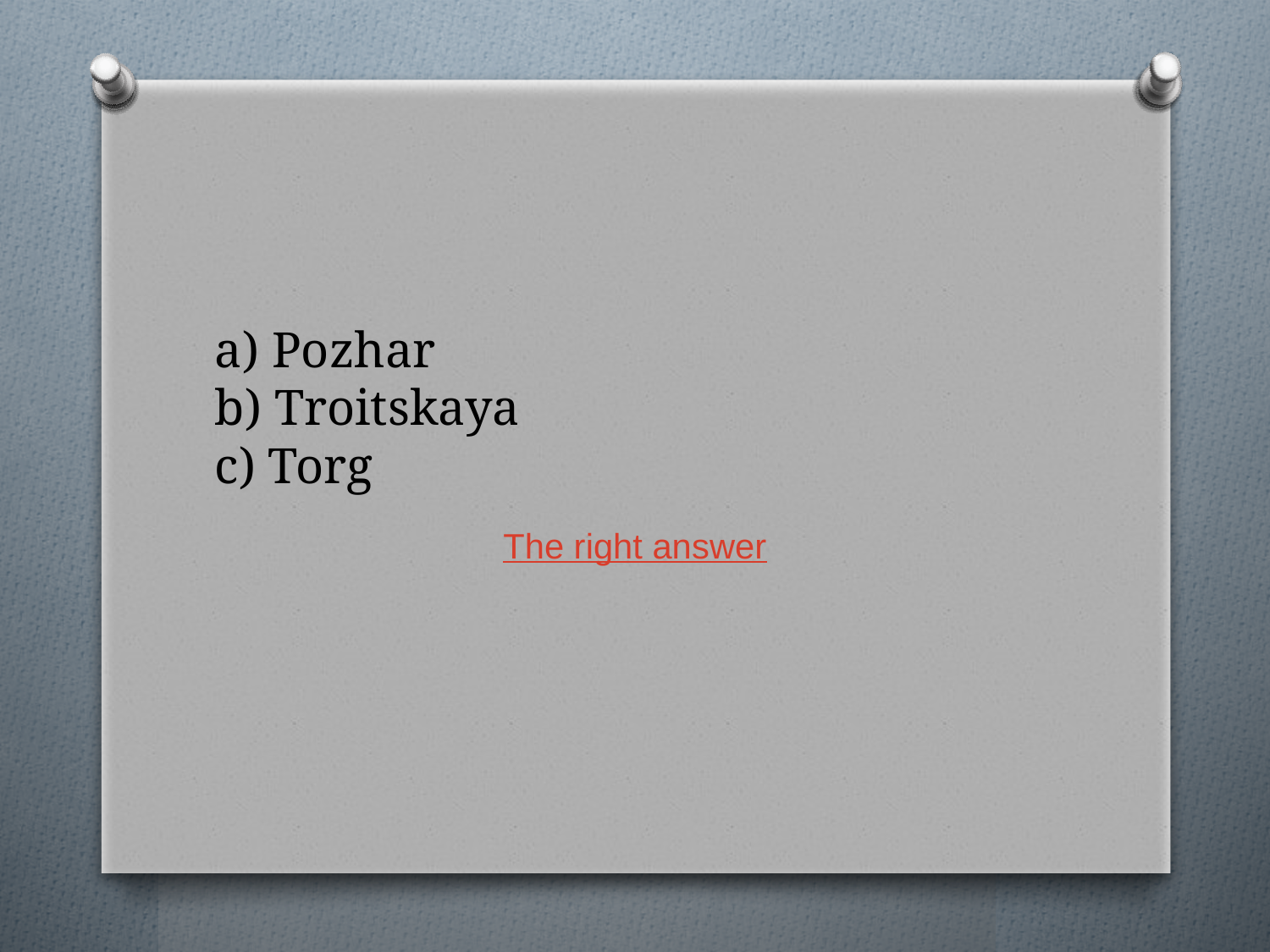

# a) Pozhar b) Troitskaya c) Torg
The right answer